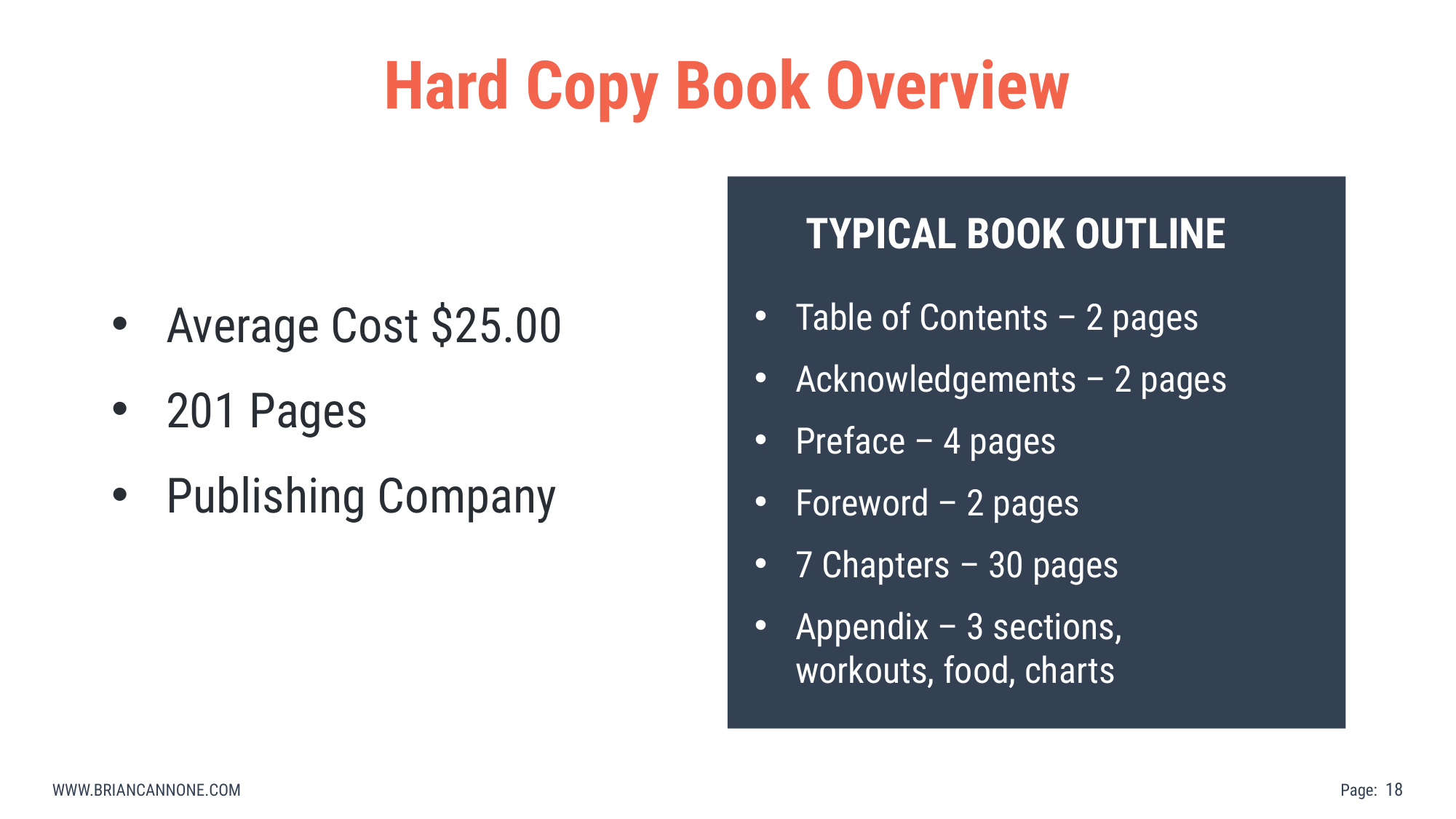

# Hard Copy Book Overview

TYPICAL BOOK OUTLINE
Table of Contents – 2 pages
Acknowledgements – 2 pages
Preface – 4 pages
Foreword – 2 pages
7 Chapters – 30 pages
Appendix – 3 sections,
workouts, food, charts
Average Cost $25.00
201 Pages
Publishing Company